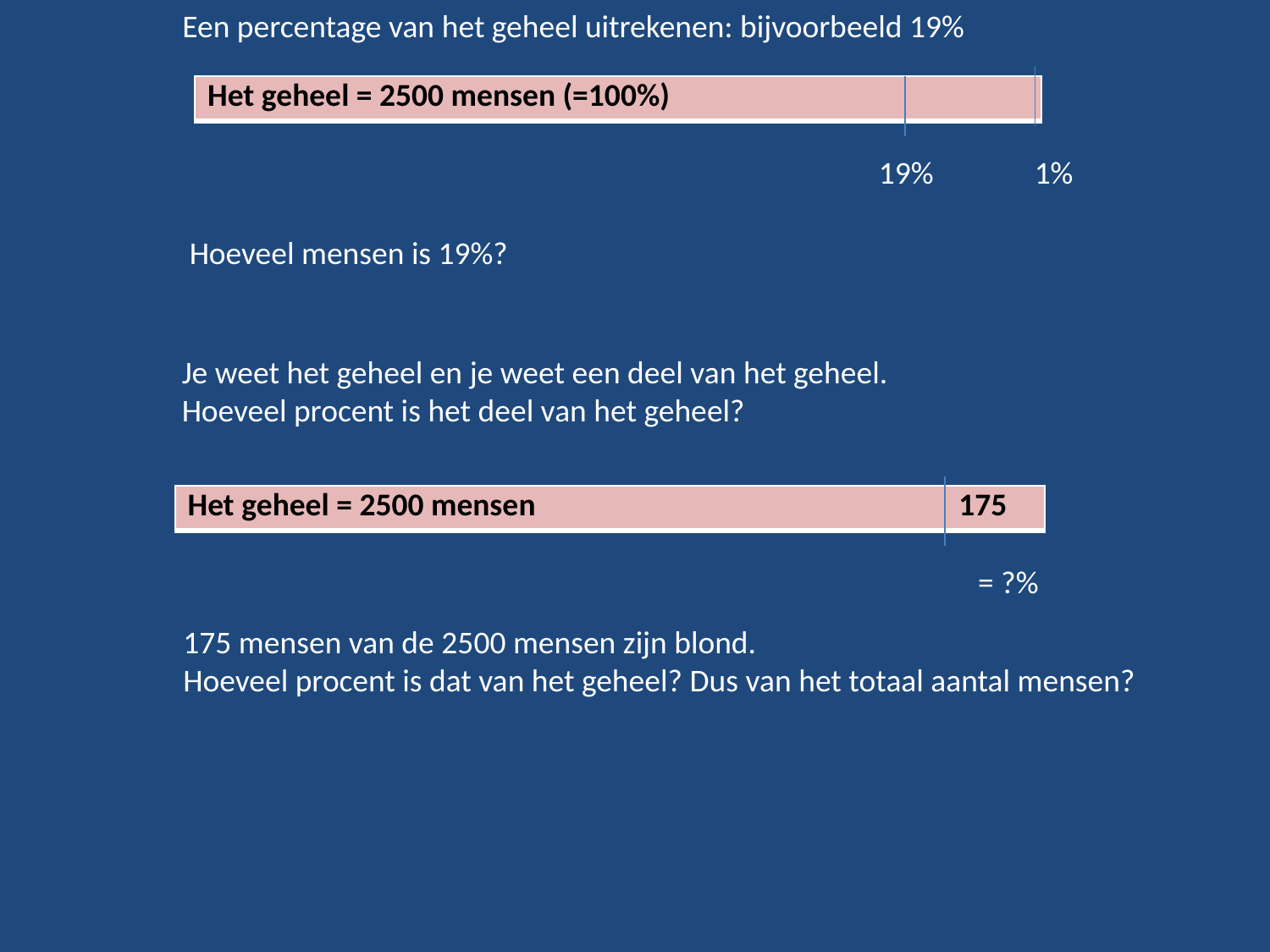

Een percentage van het geheel uitrekenen: bijvoorbeeld 19%
| Het geheel = 2500 mensen (=100%) |
| --- |
19%	    1%
Hoeveel mensen is 19%?
Je weet het geheel en je weet een deel van het geheel.
Hoeveel procent is het deel van het geheel?
| Het geheel = 2500 mensen 175 |
| --- |
= ?%
175 mensen van de 2500 mensen zijn blond.
Hoeveel procent is dat van het geheel? Dus van het totaal aantal mensen?